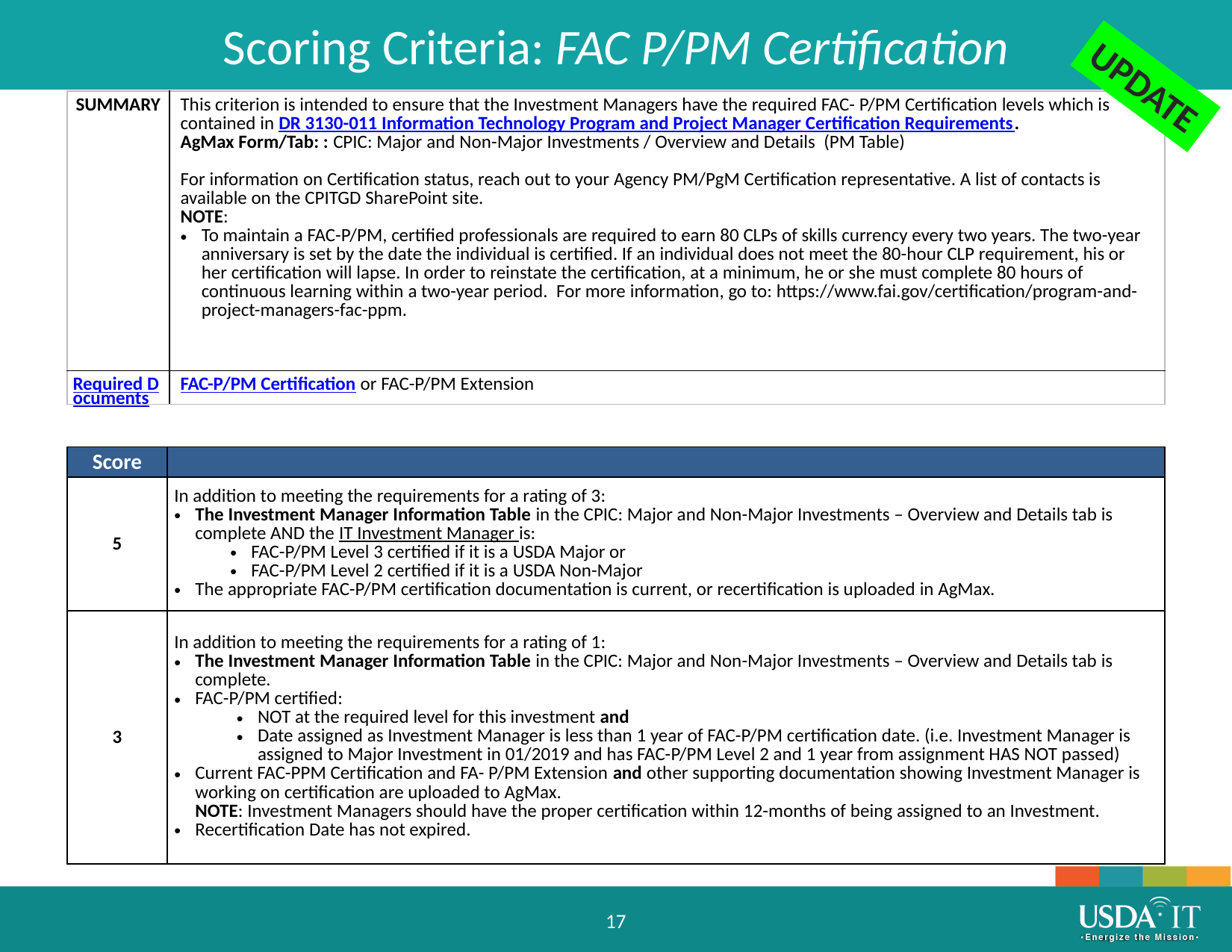

Scoring Criteria: FAC P/PM Certification
UPDATE
| SUMMARY | This criterion is intended to ensure that the Investment Managers have the required FAC- P/PM Certification levels which is contained in DR 3130-011 Information Technology Program and Project Manager Certification Requirements. AgMax Form/Tab: : CPIC: Major and Non-Major Investments / Overview and Details (PM Table) For information on Certification status, reach out to your Agency PM/PgM Certification representative. A list of contacts is available on the CPITGD SharePoint site. NOTE: To maintain a FAC-P/PM, certified professionals are required to earn 80 CLPs of skills currency every two years. The two-year anniversary is set by the date the individual is certified. If an individual does not meet the 80-hour CLP requirement, his or her certification will lapse. In order to reinstate the certification, at a minimum, he or she must complete 80 hours of continuous learning within a two-year period. For more information, go to: https://www.fai.gov/certification/program-and-project-managers-fac-ppm. |
| --- | --- |
| Required Documents | FAC-P/PM Certification or FAC-P/PM Extension |
| Score |  |
| --- | --- |
| 5 | In addition to meeting the requirements for a rating of 3: The Investment Manager Information Table in the CPIC: Major and Non-Major Investments – Overview and Details tab is complete AND the IT Investment Manager is: FAC-P/PM Level 3 certified if it is a USDA Major or FAC-P/PM Level 2 certified if it is a USDA Non-Major The appropriate FAC-P/PM certification documentation is current, or recertification is uploaded in AgMax. |
| 3 | In addition to meeting the requirements for a rating of 1: The Investment Manager Information Table in the CPIC: Major and Non-Major Investments – Overview and Details tab is complete. FAC-P/PM certified: NOT at the required level for this investment and Date assigned as Investment Manager is less than 1 year of FAC-P/PM certification date. (i.e. Investment Manager is assigned to Major Investment in 01/2019 and has FAC-P/PM Level 2 and 1 year from assignment HAS NOT passed)  Current FAC-PPM Certification and FA- P/PM Extension and other supporting documentation showing Investment Manager is working on certification are uploaded to AgMax. NOTE: Investment Managers should have the proper certification within 12-months of being assigned to an Investment. Recertification Date has not expired. |
17